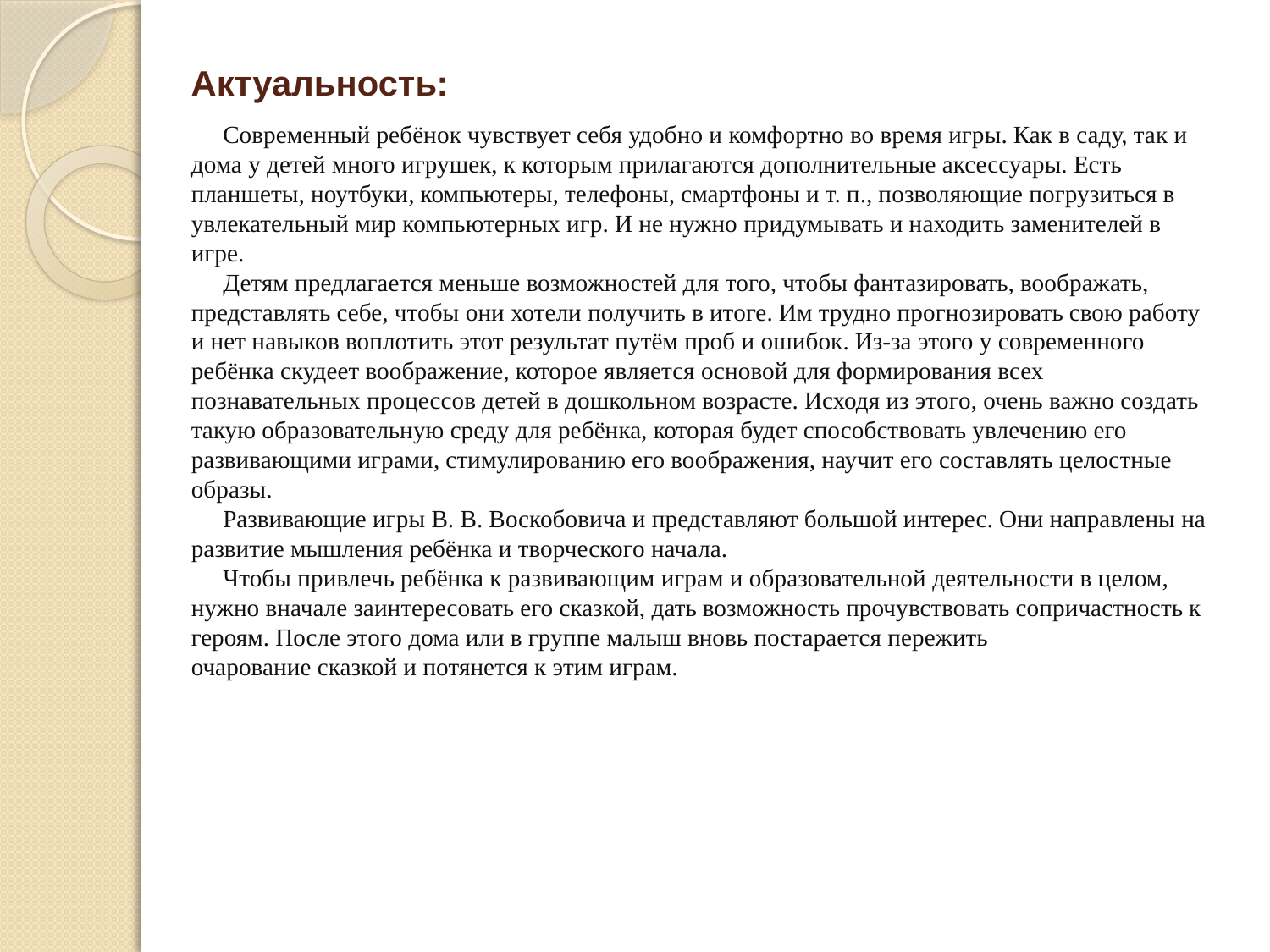

# Актуальность:
Современный ребёнок чувствует себя удобно и комфортно во время игры. Как в саду, так и дома у детей много игрушек, к которым прилагаются дополнительные аксессуары. Есть планшеты, ноутбуки, компьютеры, телефоны, смартфоны и т. п., позволяющие погрузиться в увлекательный мир компьютерных игр. И не нужно придумывать и находить заменителей в игре.
Детям предлагается меньше возможностей для того, чтобы фантазировать, воображать, представлять себе, чтобы они хотели получить в итоге. Им трудно прогнозировать свою работу и нет навыков воплотить этот результат путём проб и ошибок. Из-за этого у современного ребёнка скудеет воображение, которое является основой для формирования всех познавательных процессов детей в дошкольном возрасте. Исходя из этого, очень важно создать такую образовательную среду для ребёнка, которая будет способствовать увлечению его развивающими играми, стимулированию его воображения, научит его составлять целостные образы.
Развивающие игры В. В. Воскобовича и представляют большой интерес. Они направлены на развитие мышления ребёнка и творческого начала.
Чтобы привлечь ребёнка к развивающим играм и образовательной деятельности в целом, нужно вначале заинтересовать его сказкой, дать возможность прочувствовать сопричастность к героям. После этого дома или в группе малыш вновь постарается пережить очарование сказкой и потянется к этим играм.